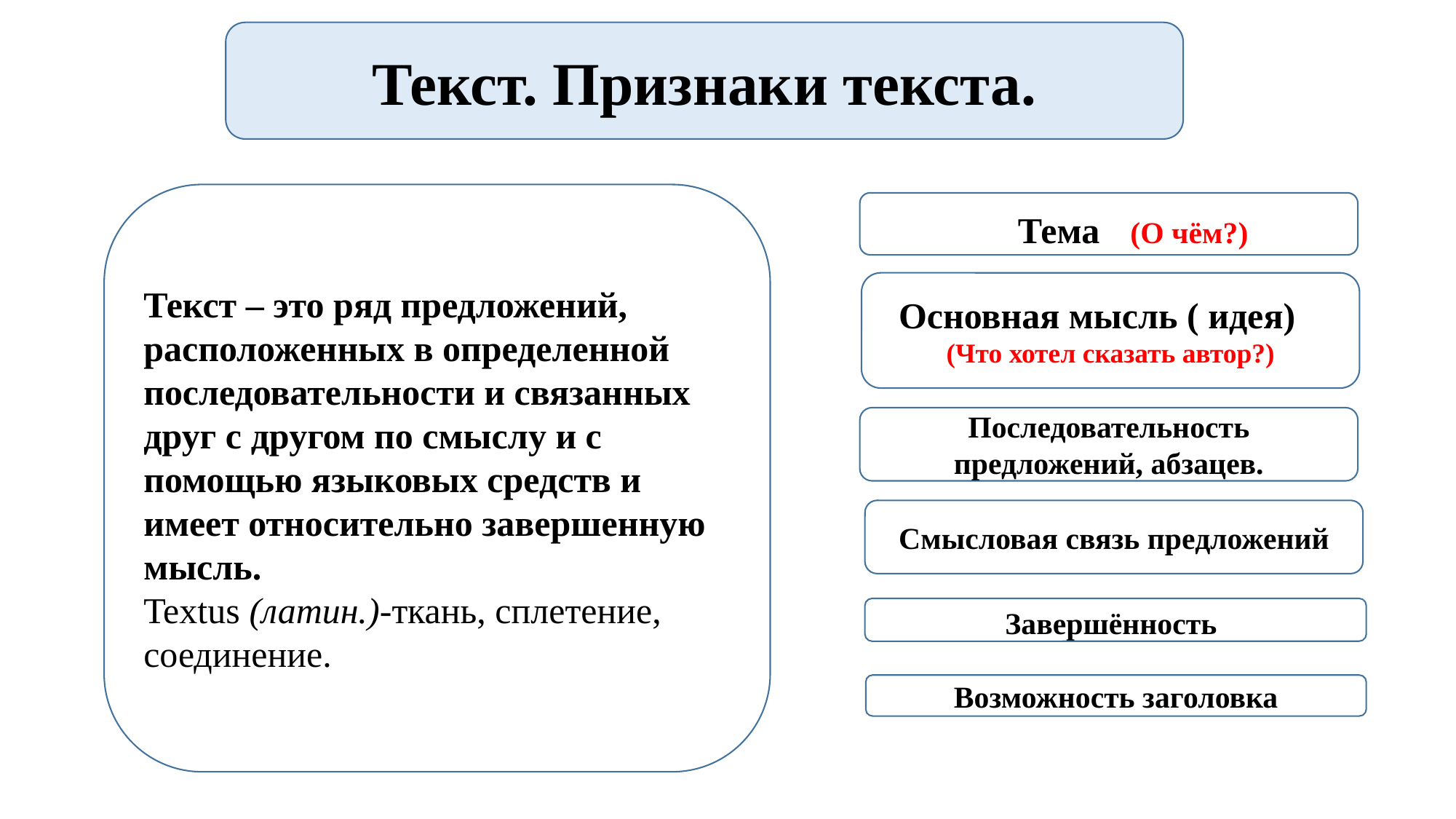

Текст. Признаки текста.
Текст – это ряд предложений, расположенных в определенной  последовательности и связанных друг с другом по смыслу и с помощью языковых средств и имеет относительно завершенную мысль.
Textus (латин.)-ткань, сплетение,    соединение.
    Тема   (О чём?)
   Основная мысль ( идея)
(Что хотел сказать автор?)
Последовательность предложений, абзацев.
Смысловая связь предложений
Завершённость
Возможность заголовка